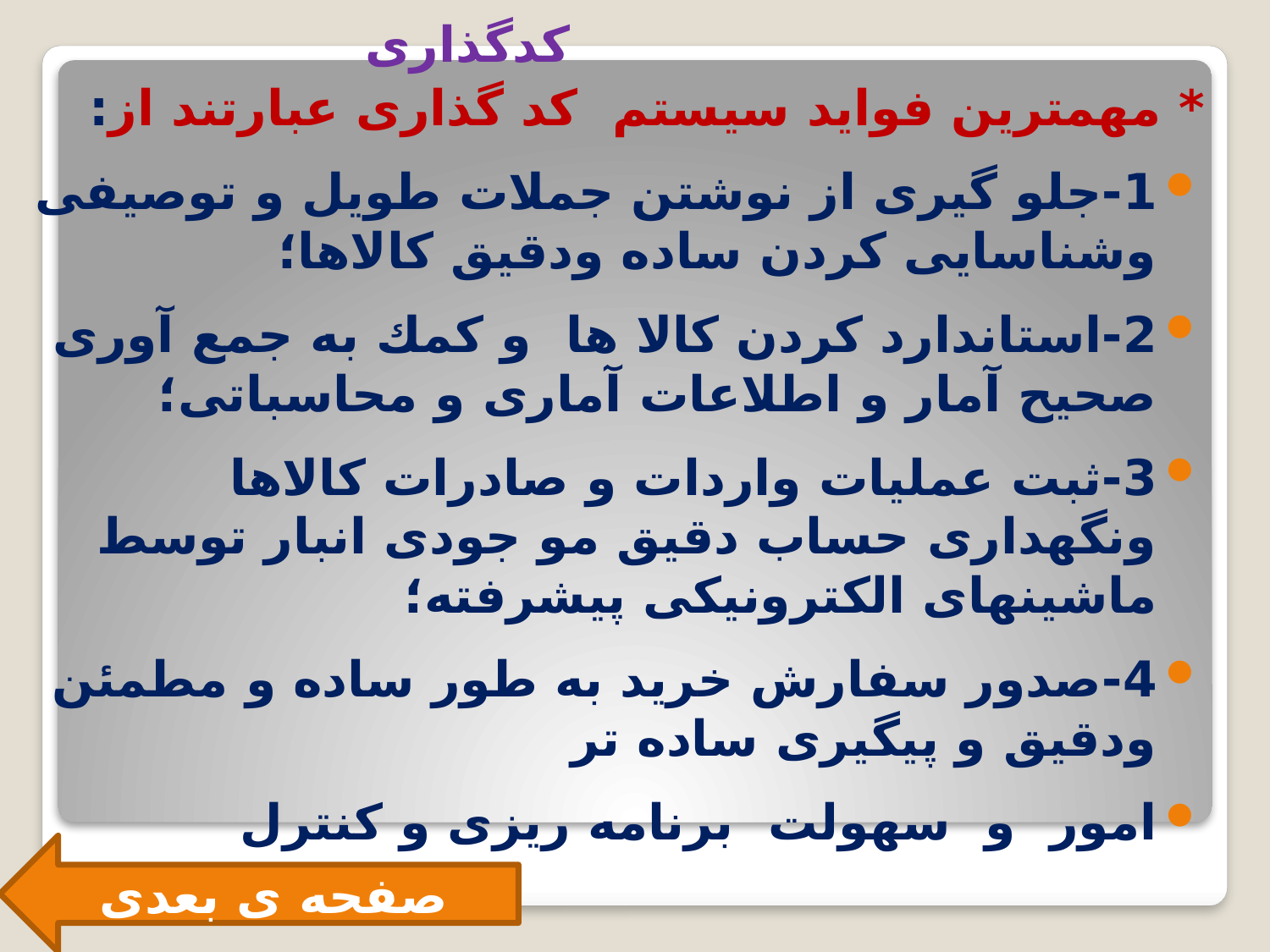

کدگذاری
* مهمترین فواید سیستم  كد گذاری عبارتند از:
1-جلو گیری از نوشتن جملات طویل و توصیفی وشناسایی كردن ساده ودقیق كالاها؛
2-استاندارد كردن كالا ها  و كمك به جمع آوری صحیح آمار و اطلاعات آماری و محاسباتی؛
3-ثبت عملیات واردات و صادرات كالاها ونگهداری حساب دقیق مو جودی انبار توسط ماشینهای الكترونیكی پیشرفته؛
4-صدور سفارش خرید به طور ساده و مطمئن ودقیق و پیگیری ساده تر
امور  و  سهولت  برنامه ریزی و كنترل

صفحه ی بعدی